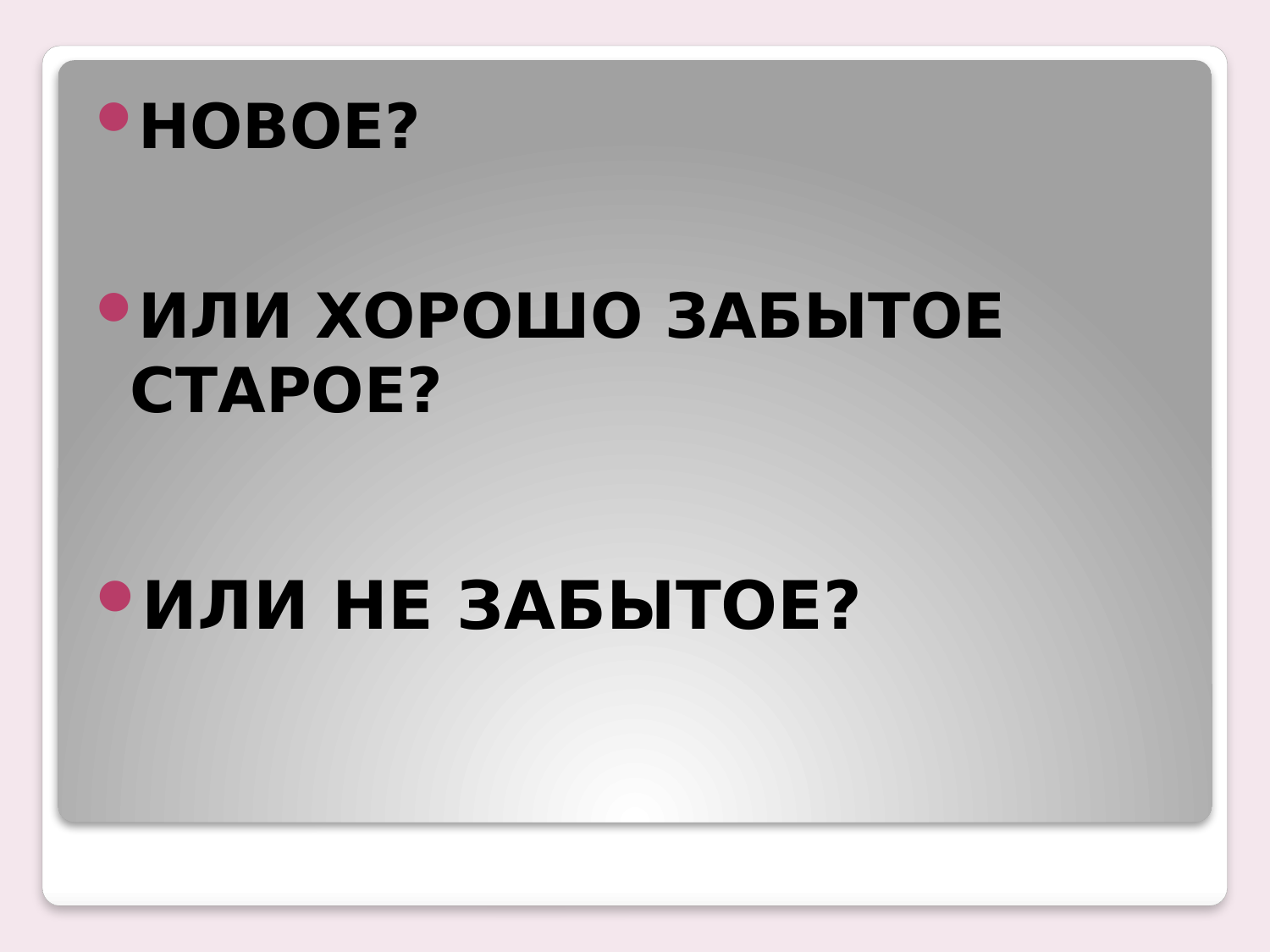

НОВОЕ?

ИЛИ ХОРОШО ЗАБЫТОЕ СТАРОЕ?

ИЛИ НЕ ЗАБЫТОЕ?

#